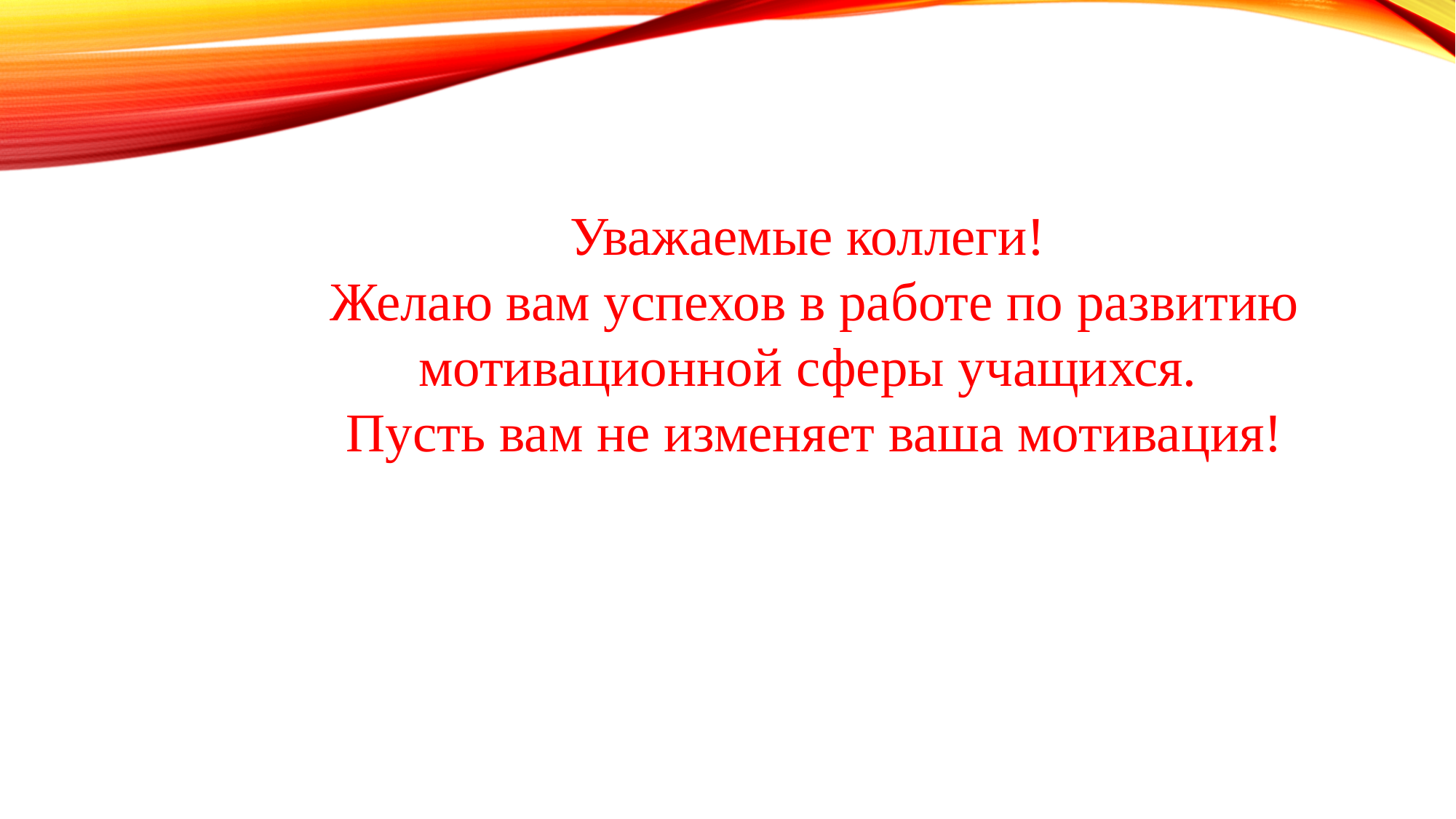

# Уважаемые коллеги! Желаю вам успехов в работе по развитию мотивационной сферы учащихся. Пусть вам не изменяет ваша мотивация!